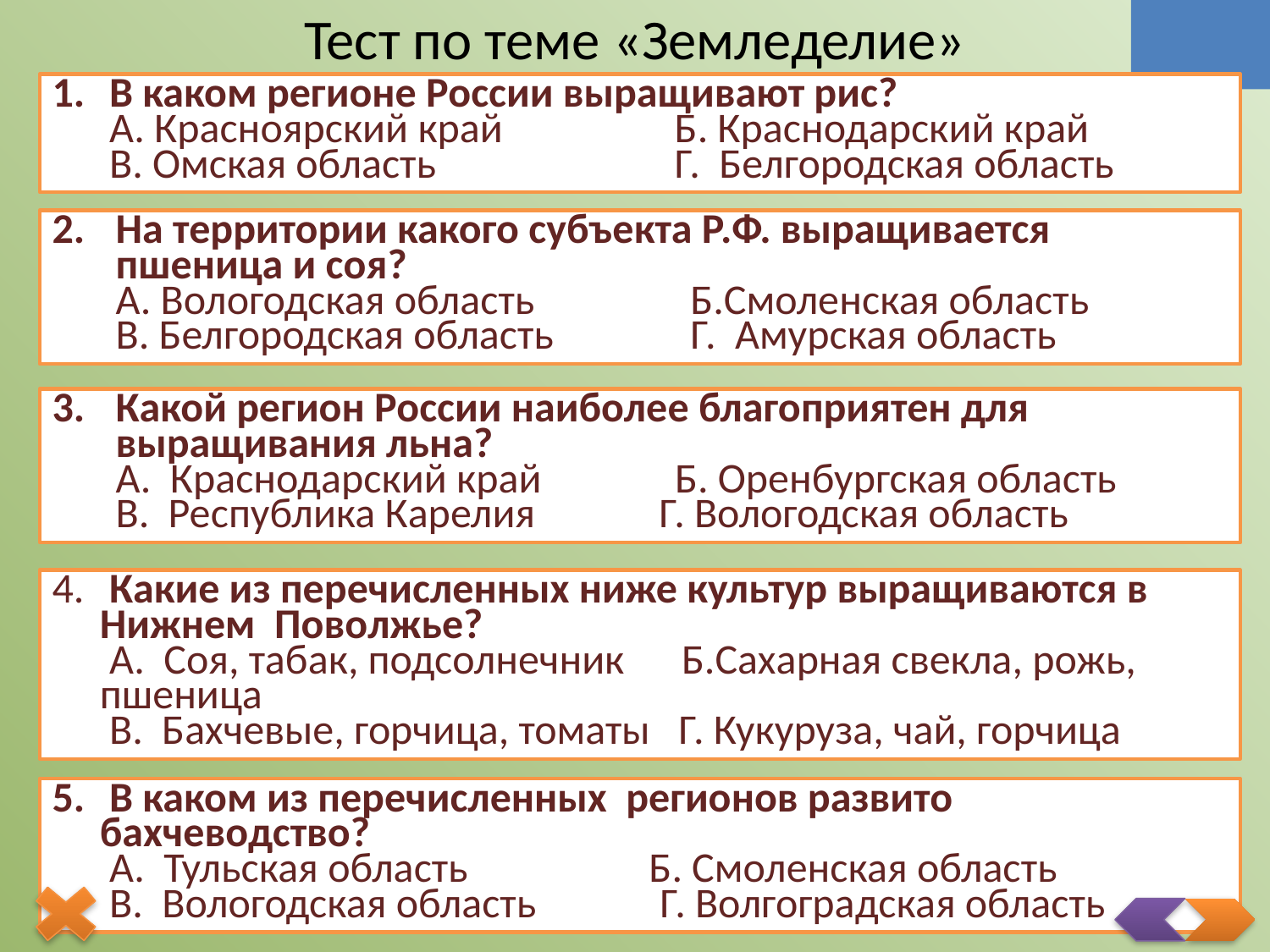

# Тест по теме «Земледелие»
 В каком регионе России выращивают рис?
	 А. Красноярский край      	       Б. Краснодарский край
	 В. Омская область           	       Г.  Белгородская область
На территории какого субъекта Р.Ф. выращивается пшеница и соя?
	А. Вологодская область   	       Б.Смоленская область
	В. Белгородская область 	       Г.  Амурская область
Какой регион России наиболее благоприятен для выращивания льна?
А.  Краснодарский край              Б. Оренбургская область
В.  Республика Карелия             Г. Вологодская область
 Какие из перечисленных ниже культур выращиваются в Нижнем  Поволжье?
	 А.  Соя, табак, подсолнечник      Б.Сахарная свекла, рожь, пшеница
      В.  Бахчевые, горчица, томаты   Г. Кукуруза, чай, горчица
 В каком из перечисленных  регионов развито бахчеводство?
	 А.  Тульская область                   Б. Смоленская область
	 В.  Вологодская область             Г. Волгоградская область